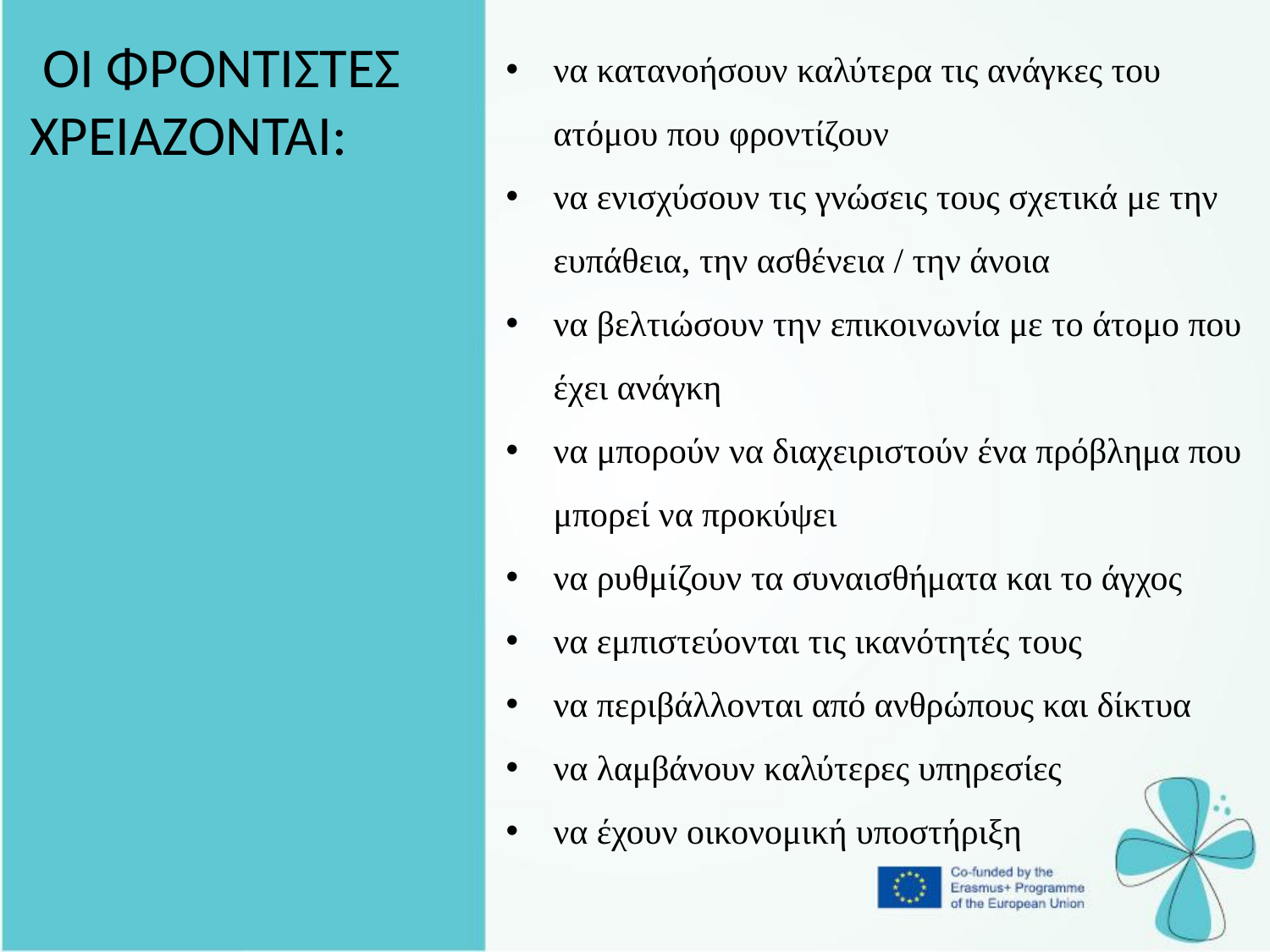

να κατανοήσουν καλύτερα τις ανάγκες του ατόμου που φροντίζουν
να ενισχύσουν τις γνώσεις τους σχετικά με την ευπάθεια, την ασθένεια / την άνοια
να βελτιώσουν την επικοινωνία με το άτομο που έχει ανάγκη
να μπορούν να διαχειριστούν ένα πρόβλημα που μπορεί να προκύψει
να ρυθμίζουν τα συναισθήματα και το άγχος
να εμπιστεύονται τις ικανότητές τους
να περιβάλλονται από ανθρώπους και δίκτυα
να λαμβάνουν καλύτερες υπηρεσίες
να έχουν οικονομική υποστήριξη
 ΟΙ ΦΡΟΝΤΙΣΤΕΣ ΧΡΕΙΑΖΟΝΤΑΙ: